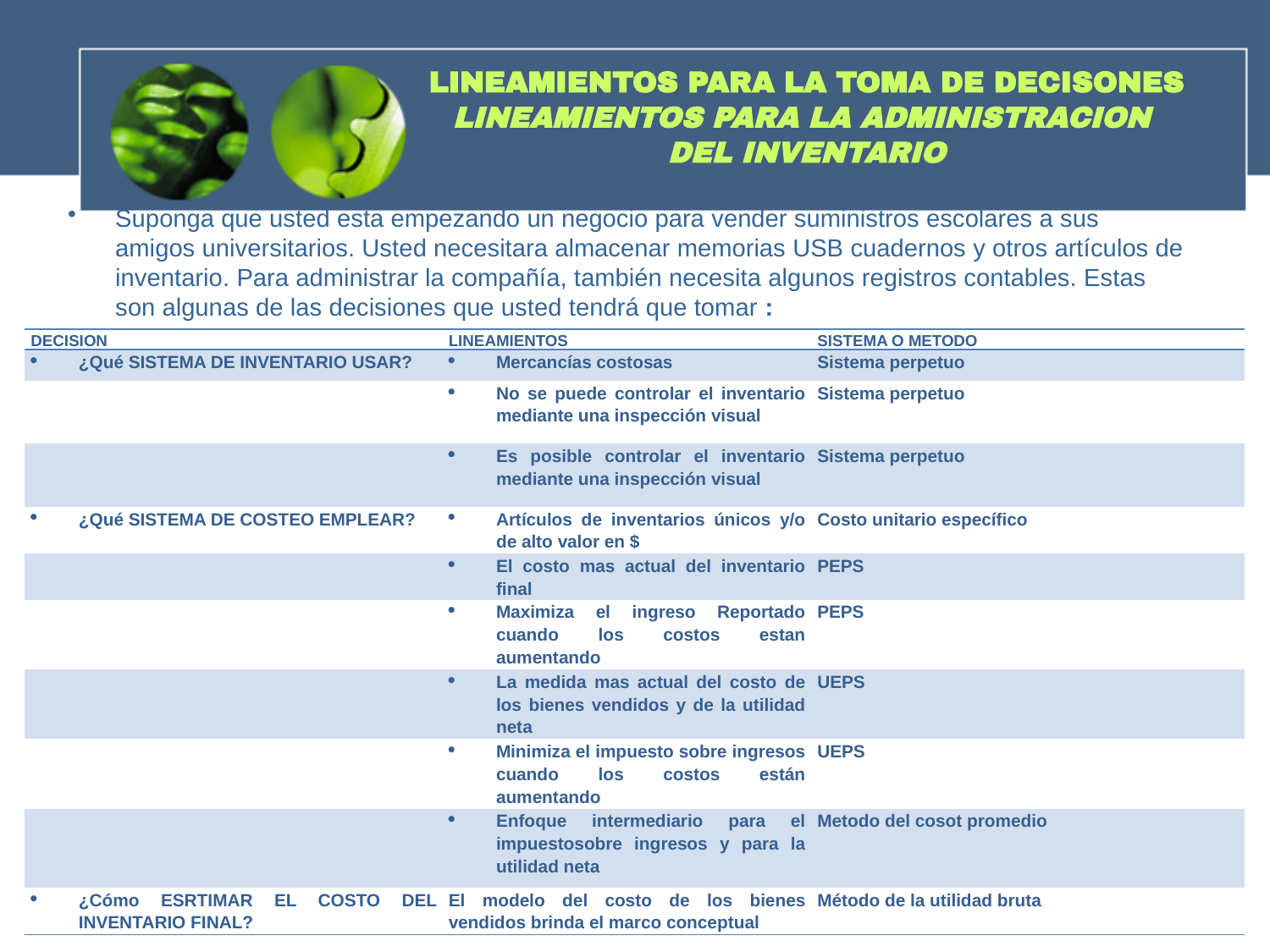

# LINEAMIENTOS PARA LA TOMA DE DECISONES LINEAMIENTOS PARA LA ADMINISTRACION DEL INVENTARIO
Suponga que usted esta empezando un negocio para vender suministros escolares a sus amigos universitarios. Usted necesitara almacenar memorias USB cuadernos y otros artículos de inventario. Para administrar la compañía, también necesita algunos registros contables. Estas son algunas de las decisiones que usted tendrá que tomar :

| DECISION | LINEAMIENTOS | SISTEMA O METODO |
| --- | --- | --- |
| ¿Qué SISTEMA DE INVENTARIO USAR? | Mercancías costosas | Sistema perpetuo |
|  | No se puede controlar el inventario mediante una inspección visual | Sistema perpetuo |
|  | Es posible controlar el inventario mediante una inspección visual | Sistema perpetuo |
| ¿Qué SISTEMA DE COSTEO EMPLEAR? | Artículos de inventarios únicos y/o de alto valor en $ | Costo unitario específico |
|  | El costo mas actual del inventario final | PEPS |
|  | Maximiza el ingreso Reportado cuando los costos estan aumentando | PEPS |
|  | La medida mas actual del costo de los bienes vendidos y de la utilidad neta | UEPS |
|  | Minimiza el impuesto sobre ingresos cuando los costos están aumentando | UEPS |
|  | Enfoque intermediario para el impuestosobre ingresos y para la utilidad neta | Metodo del cosot promedio |
| ¿Cómo ESRTIMAR EL COSTO DEL INVENTARIO FINAL? | El modelo del costo de los bienes vendidos brinda el marco conceptual | Método de la utilidad bruta |